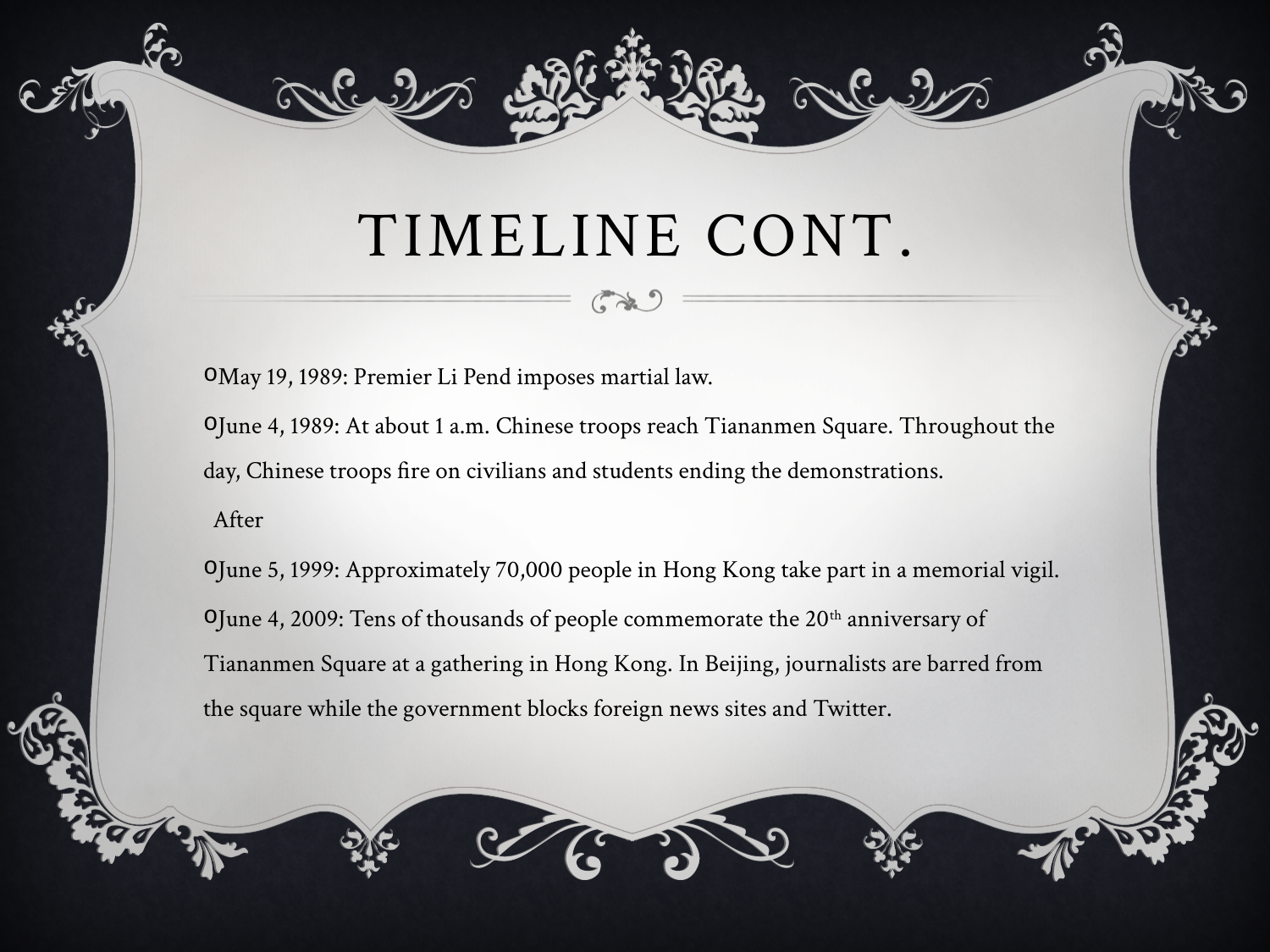

# Timeline Cont.
May 19, 1989: Premier Li Pend imposes martial law.
June 4, 1989: At about 1 a.m. Chinese troops reach Tiananmen Square. Throughout the day, Chinese troops fire on civilians and students ending the demonstrations.
After
June 5, 1999: Approximately 70,000 people in Hong Kong take part in a memorial vigil.
June 4, 2009: Tens of thousands of people commemorate the 20th anniversary of Tiananmen Square at a gathering in Hong Kong. In Beijing, journalists are barred from the square while the government blocks foreign news sites and Twitter.